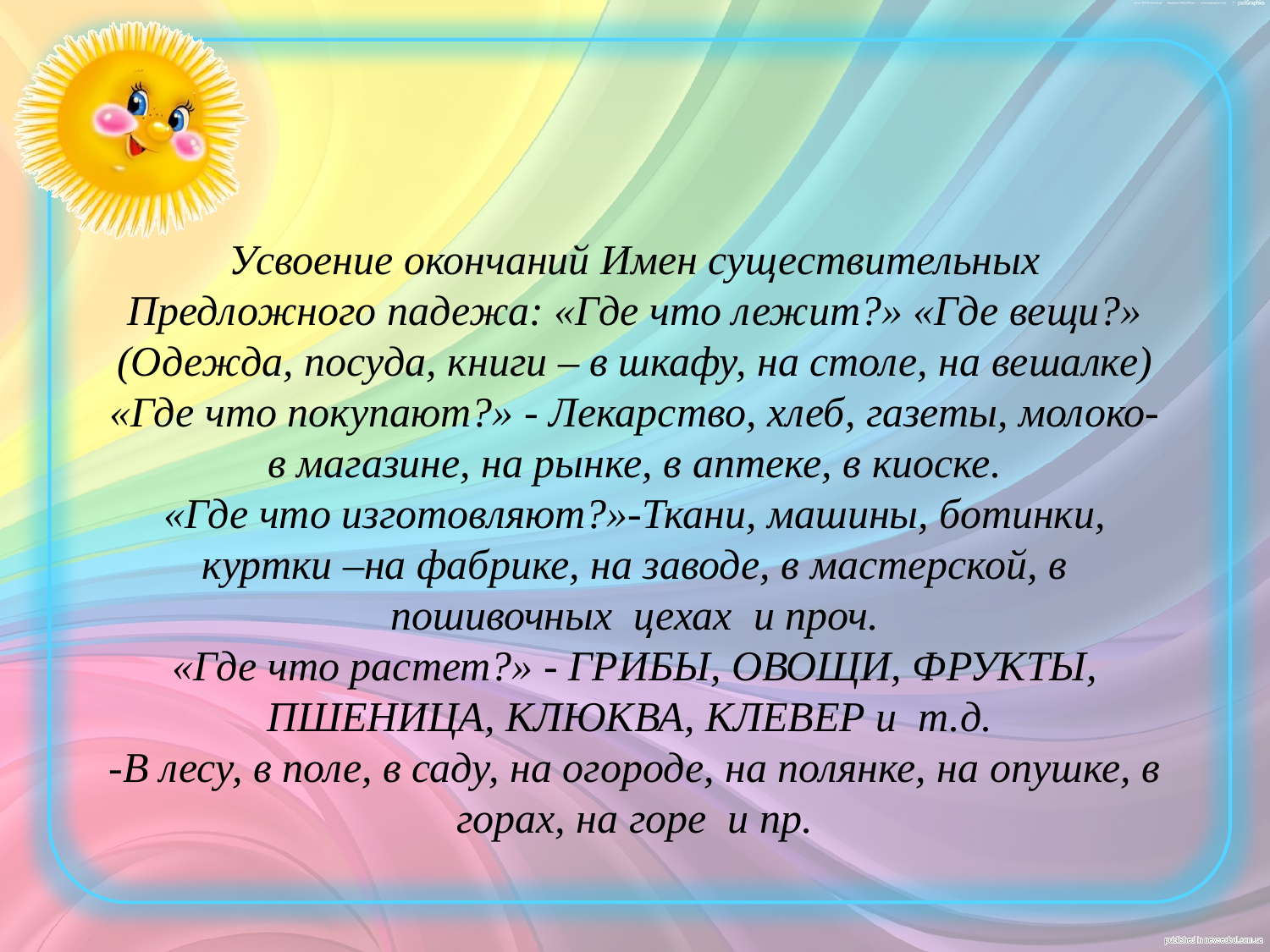

# Усвоение окончаний Имен существительных Предложного падежа: «Где что лежит?» «Где вещи?» (Одежда, посуда, книги – в шкафу, на столе, на вешалке) «Где что покупают?» - Лекарство, хлеб, газеты, молоко- в магазине, на рынке, в аптеке, в киоске. «Где что изготовляют?»-Ткани, машины, ботинки, куртки –на фабрике, на заводе, в мастерской, в пошивочных  цехах  и проч. «Где что растет?» - ГРИБЫ, ОВОЩИ, ФРУКТЫ, ПШЕНИЦА, КЛЮКВА, КЛЕВЕР и  т.д. -В лесу, в поле, в саду, на огороде, на полянке, на опушке, в горах, на горе  и пр.